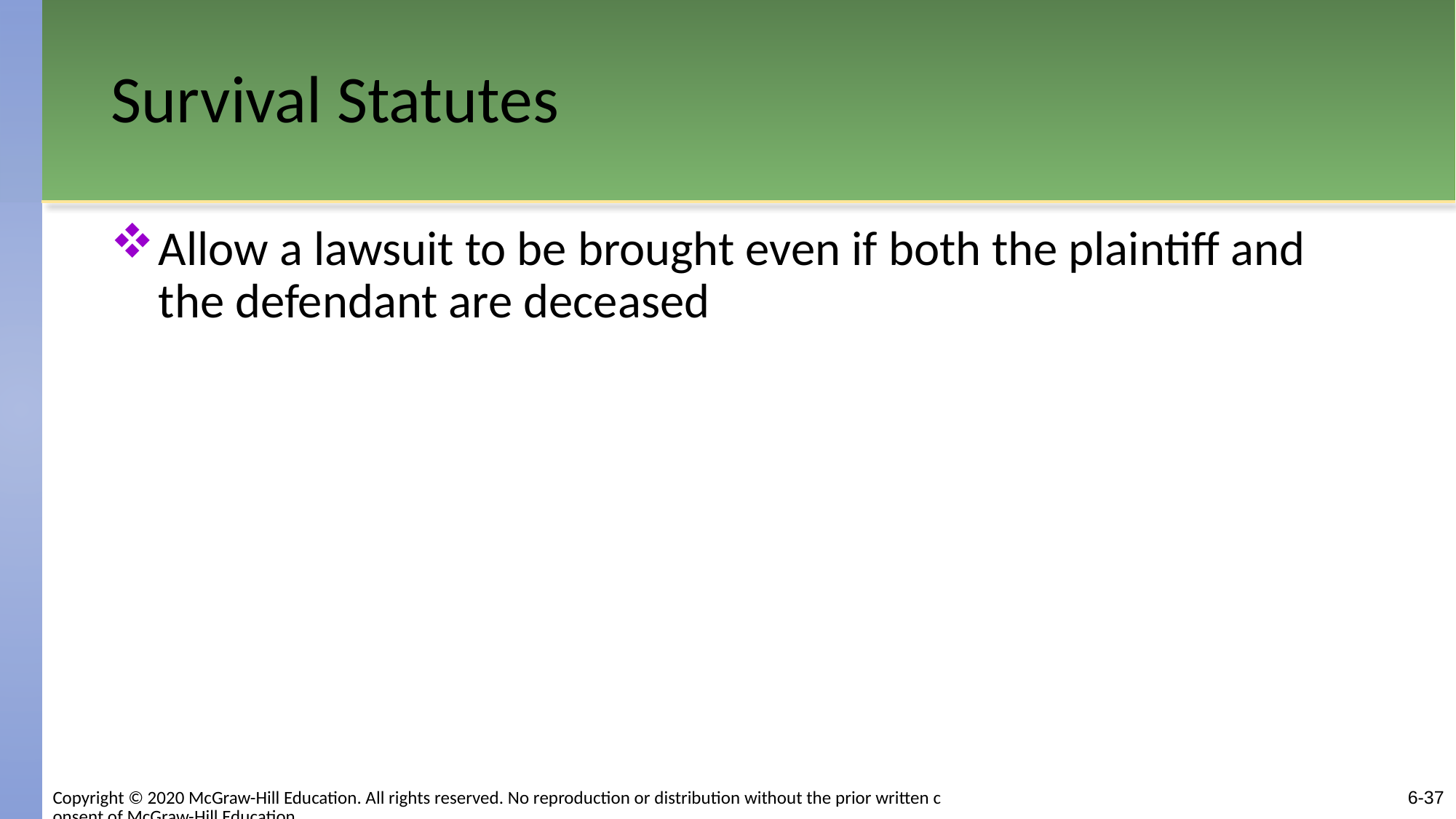

# Survival Statutes
Allow a lawsuit to be brought even if both the plaintiff and the defendant are deceased

6-37
Copyright © 2020 McGraw-Hill Education. All rights reserved. No reproduction or distribution without the prior written consent of McGraw-Hill Education.